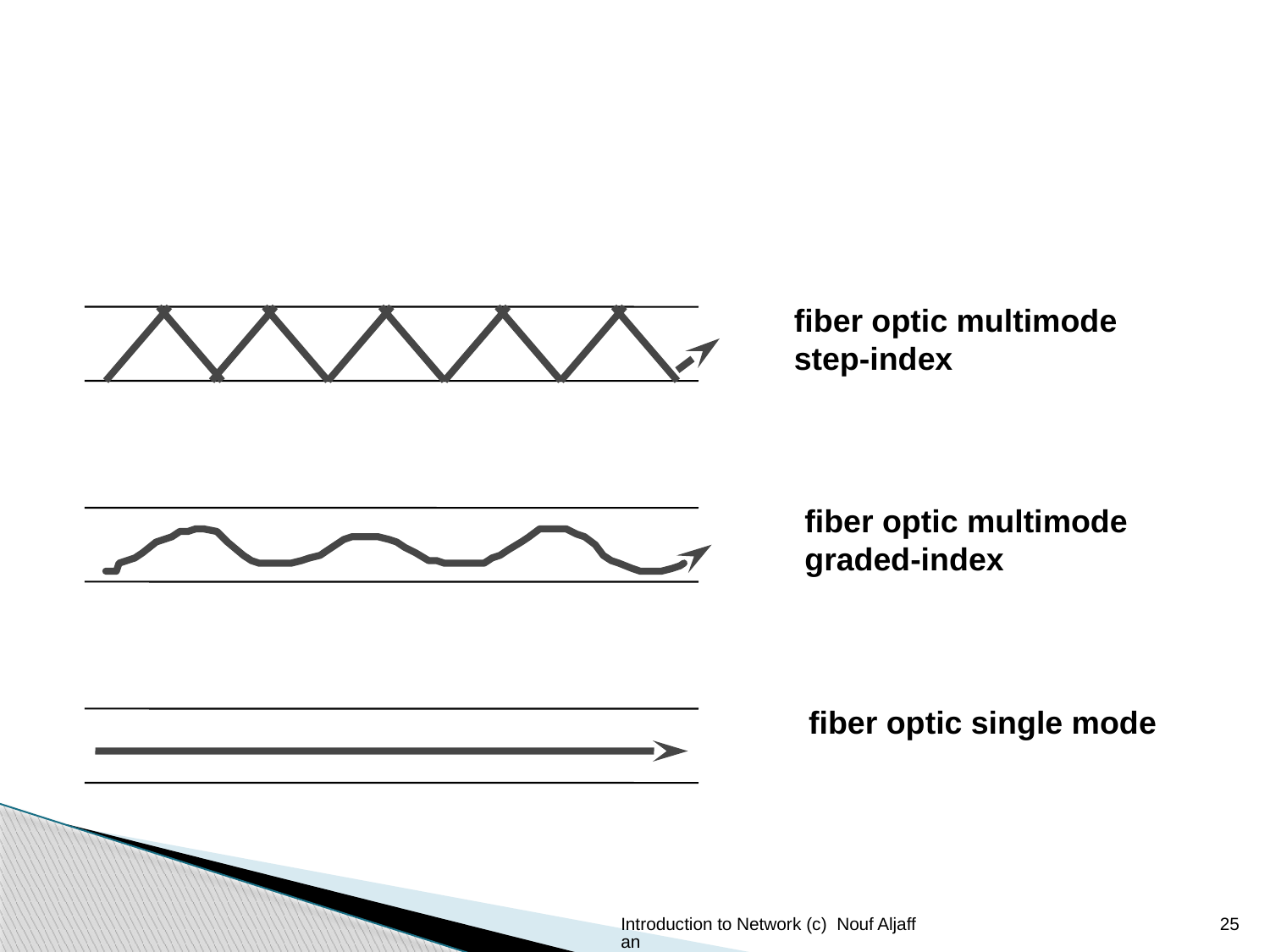

#
fiber optic multimode
step-index

fiber optic multimode
graded-index

fiber optic single mode

Introduction to Network (c)  Nouf Aljaffan
25